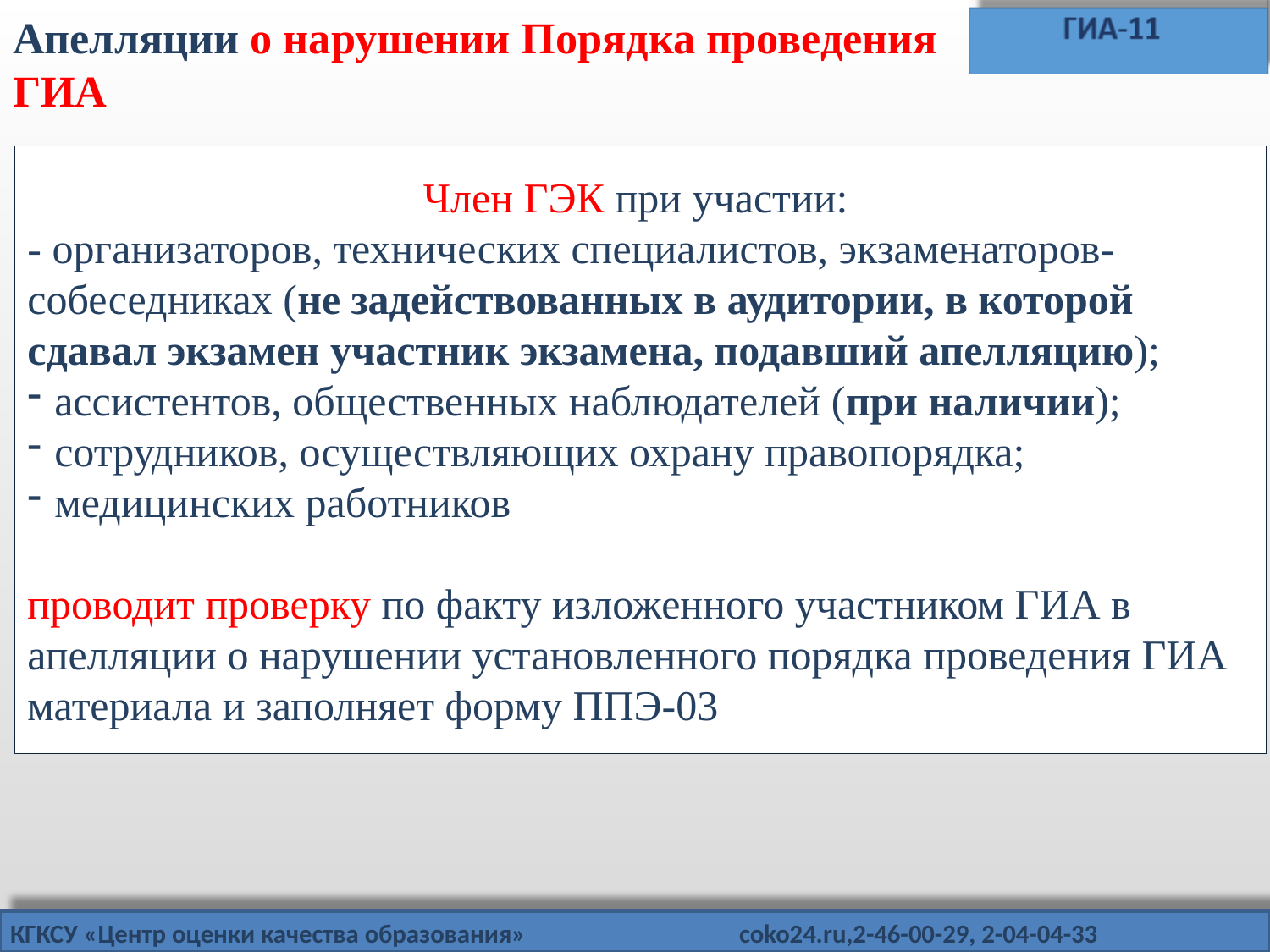

# Апелляции о нарушении Порядка проведения ГИА
Член ГЭК при участии:
- организаторов, технических специалистов, экзаменаторов-собеседниках (не задействованных в аудитории, в которой сдавал экзамен участник экзамена, подавший апелляцию);
ассистентов, общественных наблюдателей (при наличии);
сотрудников, осуществляющих охрану правопорядка;
медицинских работников

проводит проверку по факту изложенного участником ГИА в апелляции о нарушении установленного порядка проведения ГИА материала и заполняет форму ППЭ-03